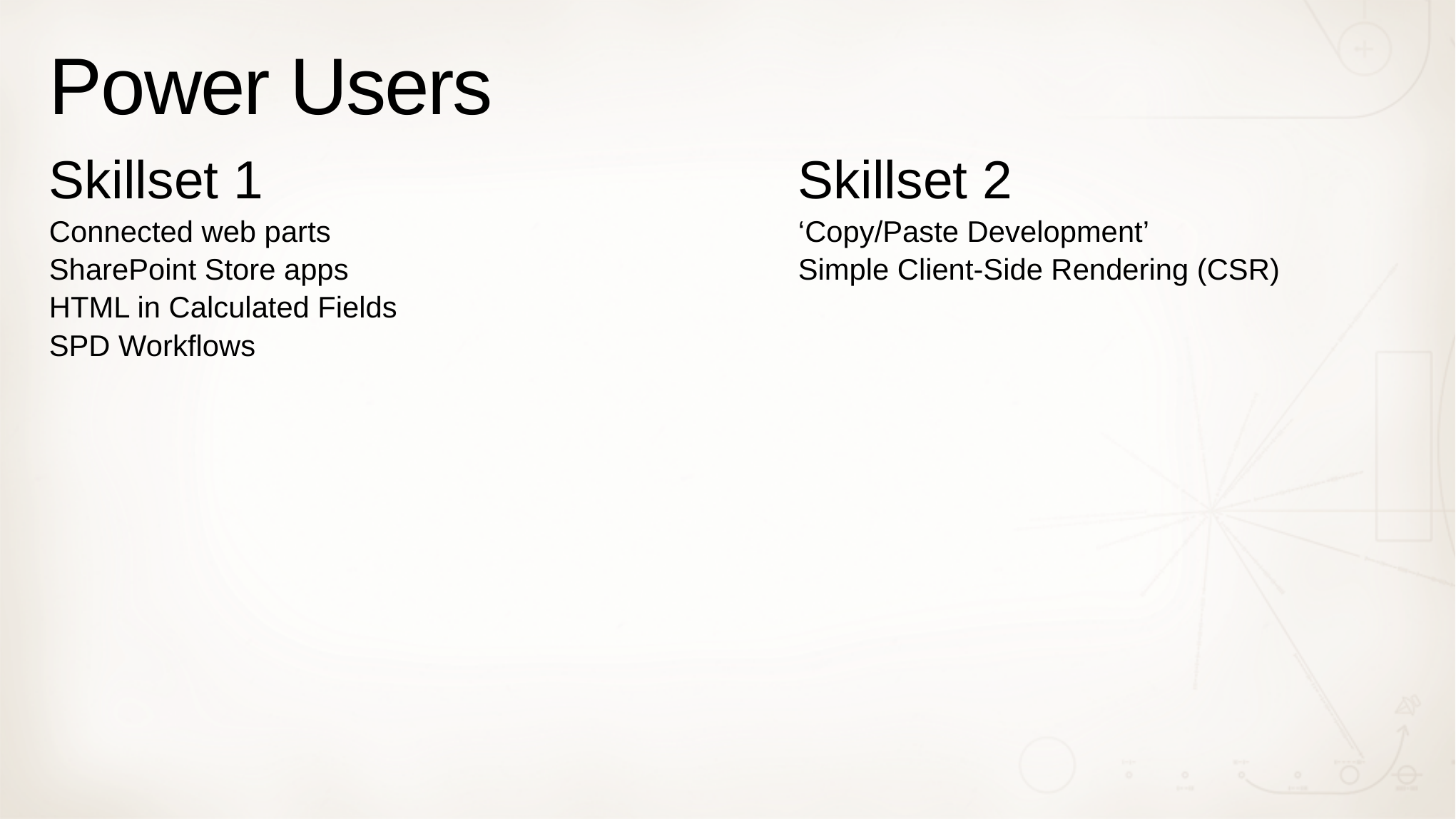

# Power Users
Skillset 1
Connected web parts
SharePoint Store apps
HTML in Calculated Fields
SPD Workflows

Skillset 2
‘Copy/Paste Development’
Simple Client-Side Rendering (CSR)